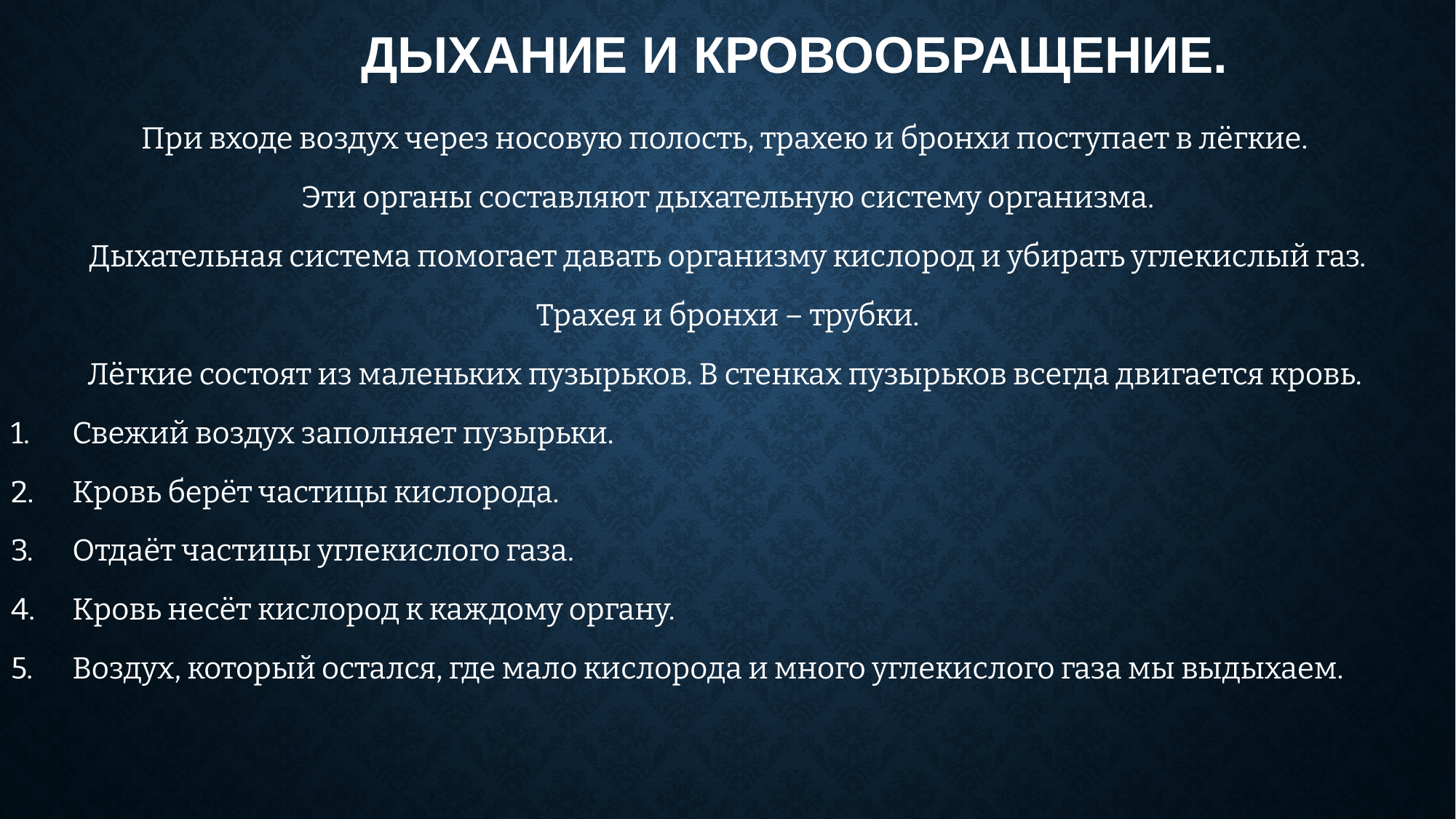

# Дыхание и кровообращение.
При входе воздух через носовую полость, трахею и бронхи поступает в лёгкие.
Эти органы составляют дыхательную систему организма.
Дыхательная система помогает давать организму кислород и убирать углекислый газ.
Трахея и бронхи – трубки.
Лёгкие состоят из маленьких пузырьков. В стенках пузырьков всегда двигается кровь.
Свежий воздух заполняет пузырьки.
Кровь берёт частицы кислорода.
Отдаёт частицы углекислого газа.
Кровь несёт кислород к каждому органу.
Воздух, который остался, где мало кислорода и много углекислого газа мы выдыхаем.